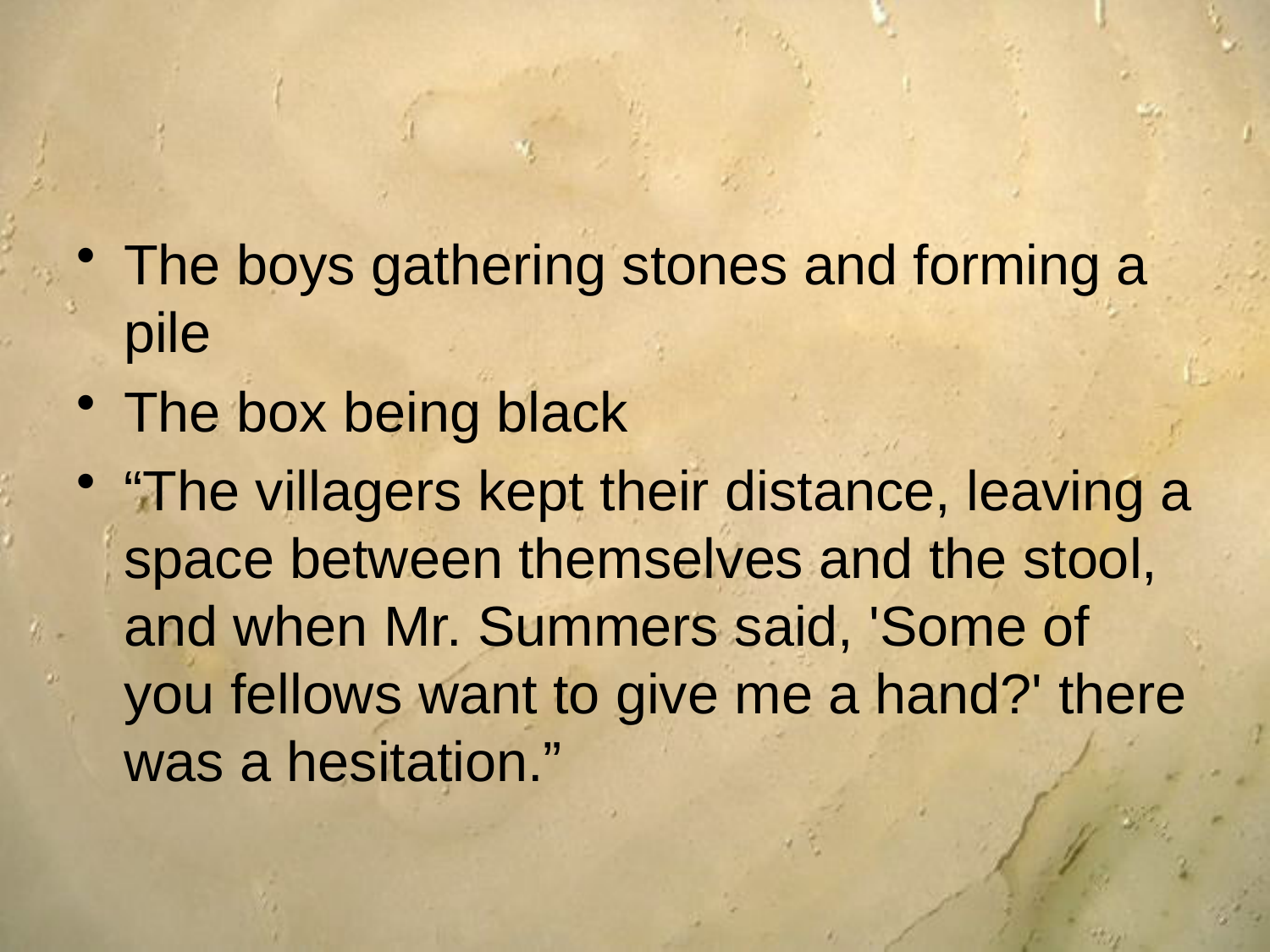

#
The boys gathering stones and forming a pile
The box being black
“The villagers kept their distance, leaving a space between themselves and the stool, and when Mr. Summers said, 'Some of you fellows want to give me a hand?' there was a hesitation.”